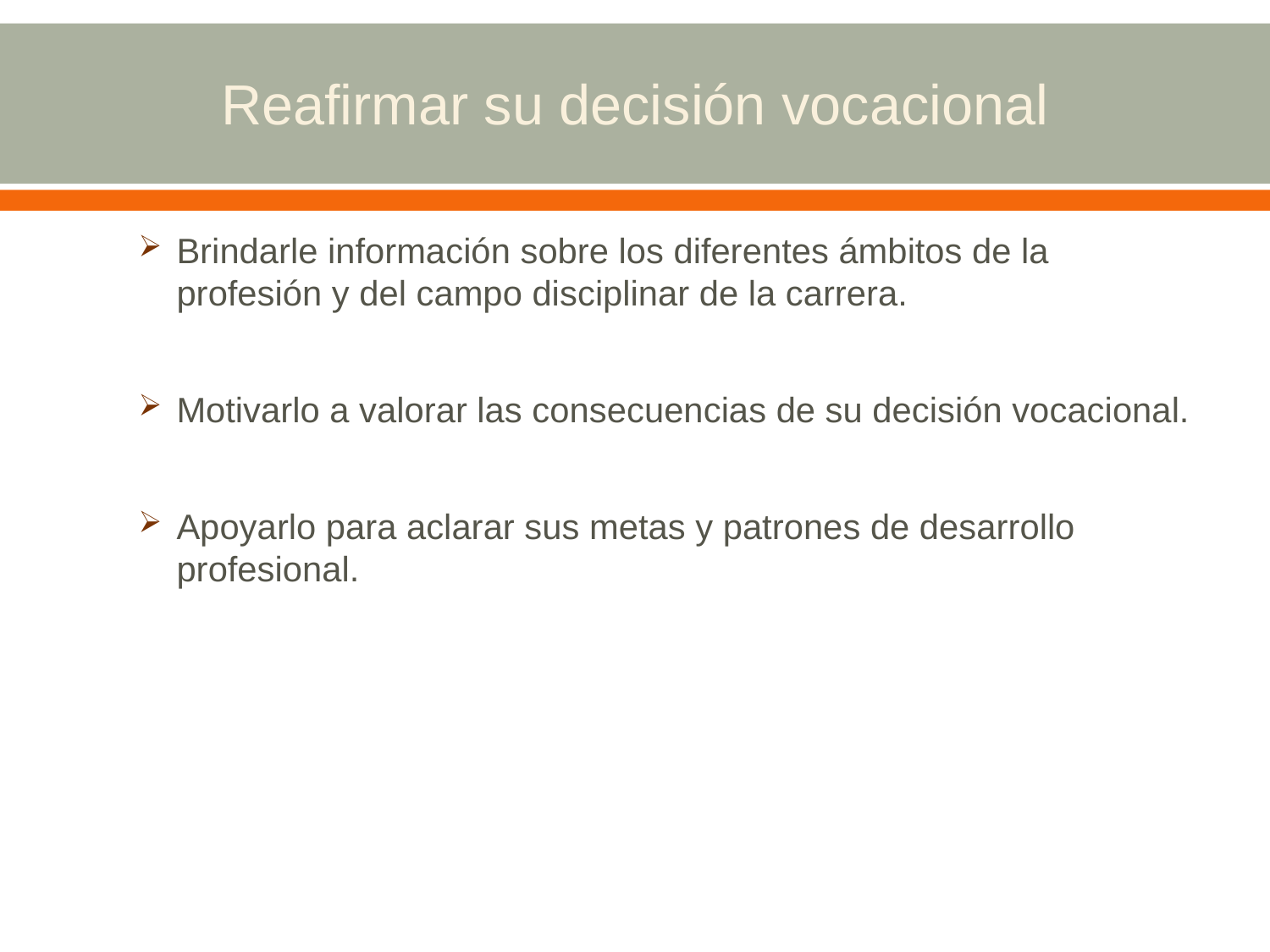

# Reafirmar su decisión vocacional
Brindarle información sobre los diferentes ámbitos de la profesión y del campo disciplinar de la carrera.

Motivarlo a valorar las consecuencias de su decisión vocacional.

Apoyarlo para aclarar sus metas y patrones de desarrollo profesional.